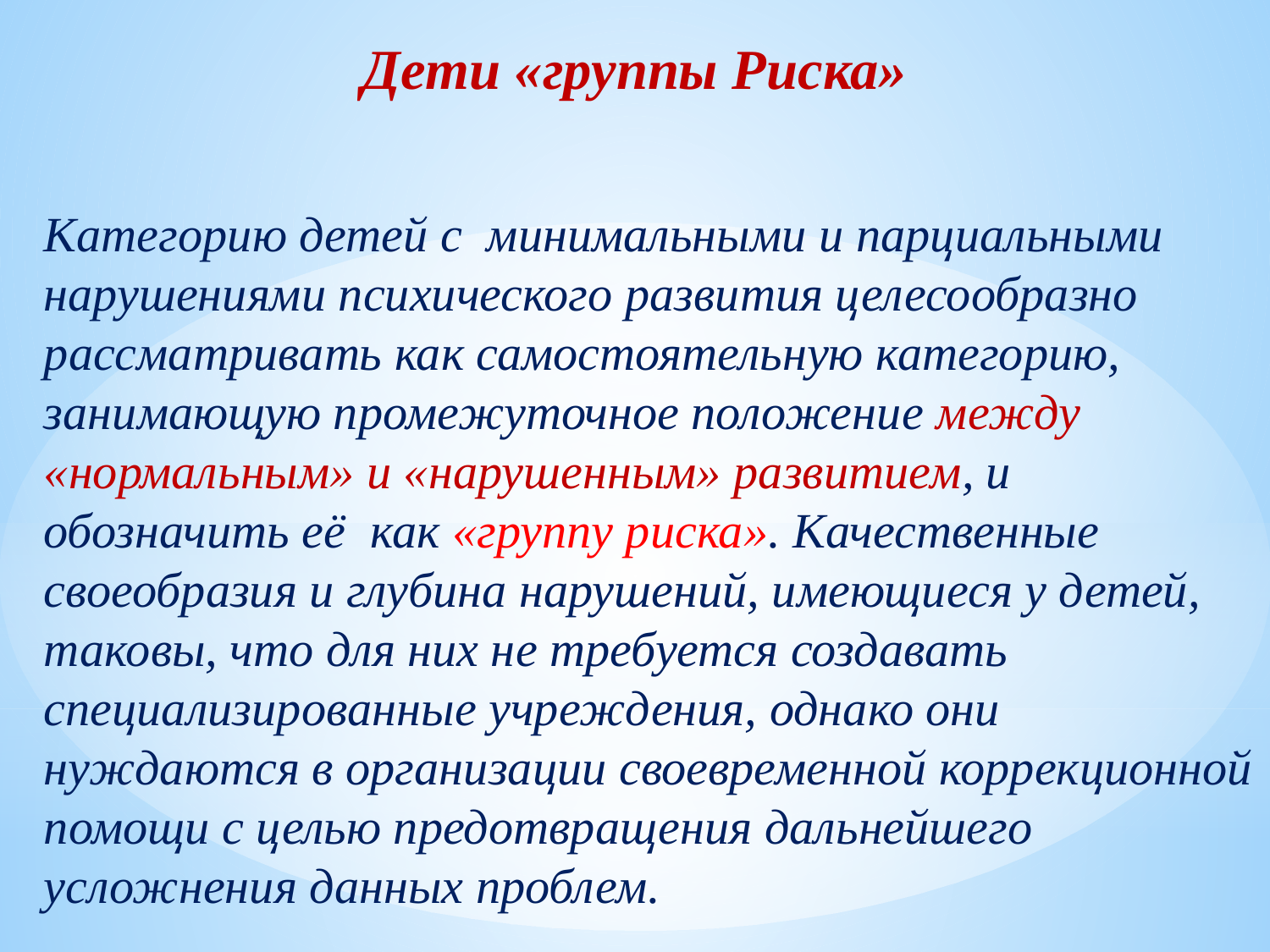

# Дети «группы Риска»
Категорию детей с  минимальными и парциальными нарушениями психического развития целесообразно рассматривать как самостоятельную категорию, занимающую промежуточное положение между «нормальным» и «нарушенным» развитием, и обозначить её  как «группу риска». Качественные своеобразия и глубина нарушений, имеющиеся у детей, таковы, что для них не требуется создавать специализированные учреждения, однако они нуждаются в организации своевременной коррекционной помощи с целью предотвращения дальнейшего усложнения данных проблем.